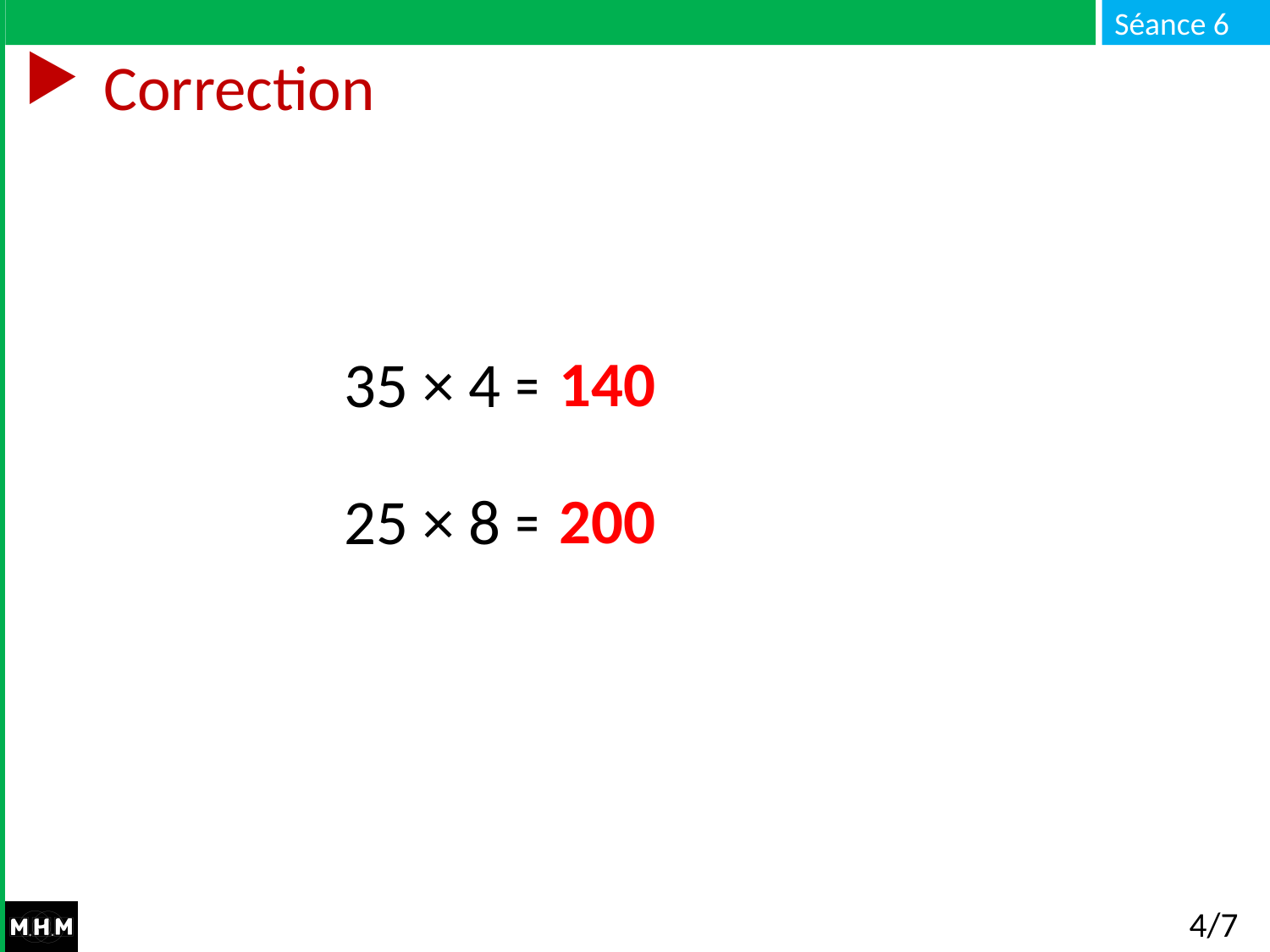

# Correction

35 × 4 = …

25 × 8 = …

140
200
4/7